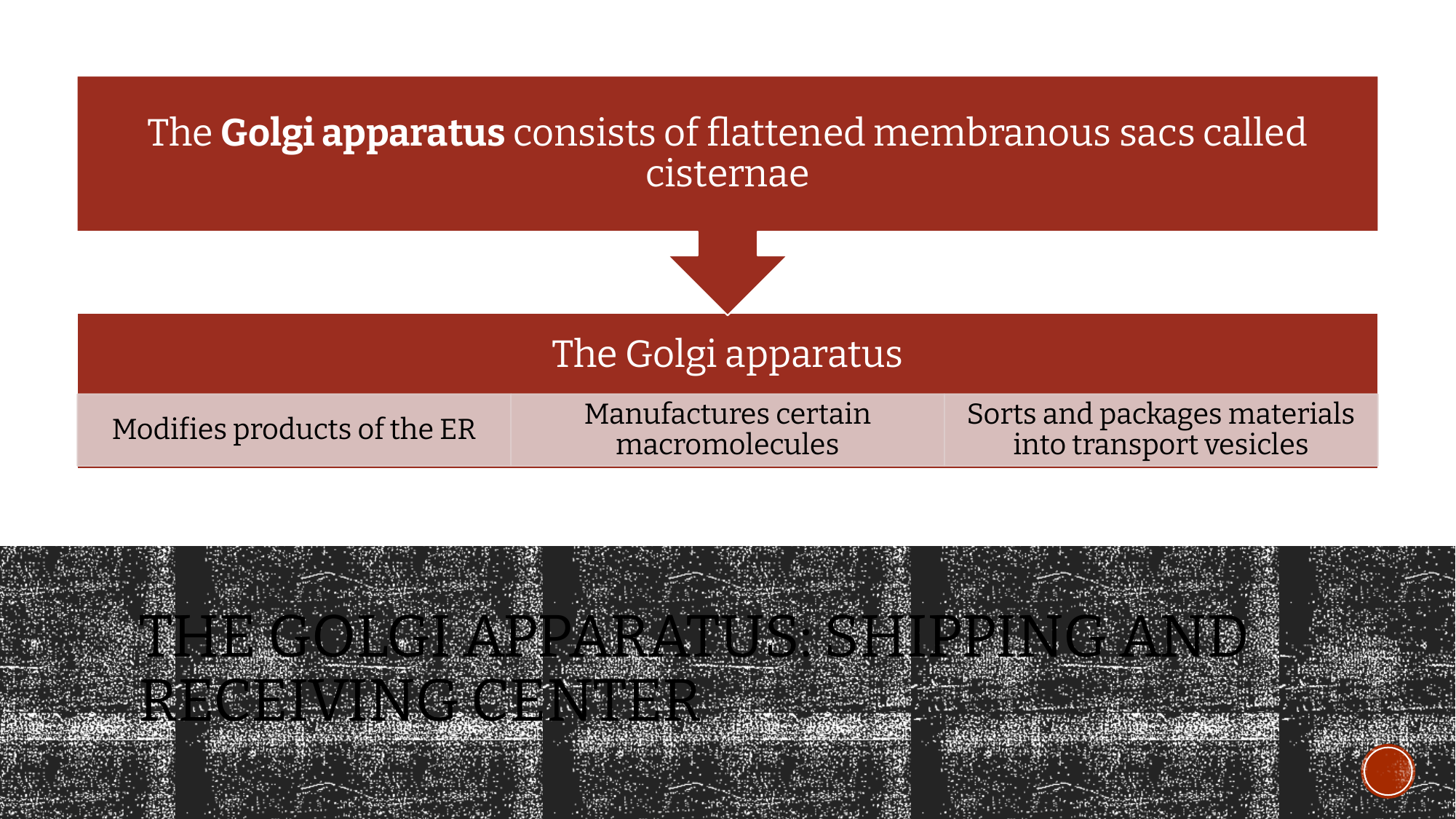

The Golgi apparatus
Modifies products of the ER
Manufactures certain macromolecules
Sorts and packages materials into transport vesicles
The Golgi apparatus consists of flattened membranous sacs called cisternae

# The Golgi Apparatus: Shipping and Receiving Center